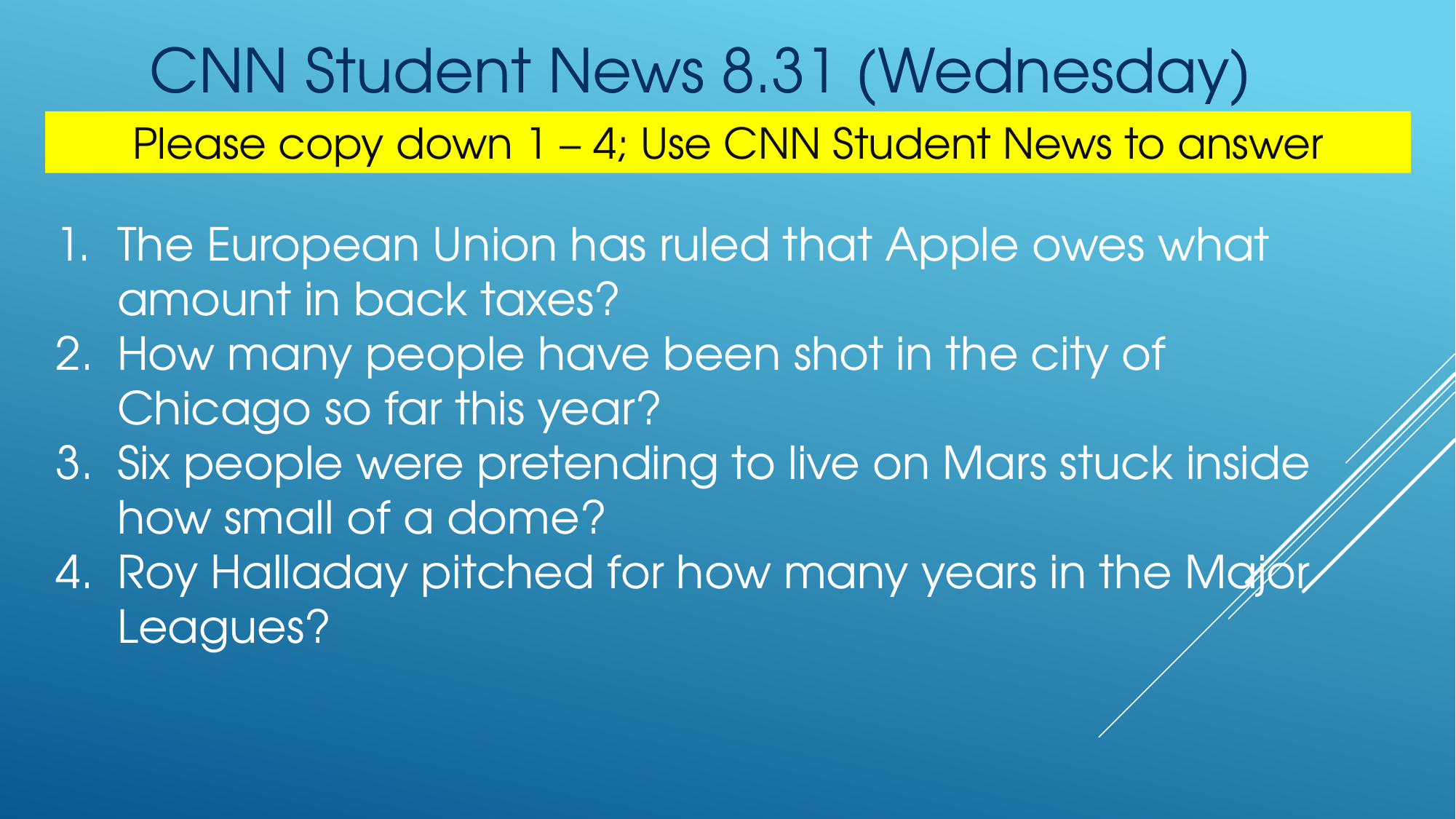

CNN Student News 8.31 (Wednesday)
Please copy down 1 – 4; Use CNN Student News to answer
The European Union has ruled that Apple owes what amount in back taxes?
How many people have been shot in the city of Chicago so far this year?
Six people were pretending to live on Mars stuck inside how small of a dome?
Roy Halladay pitched for how many years in the Major Leagues?